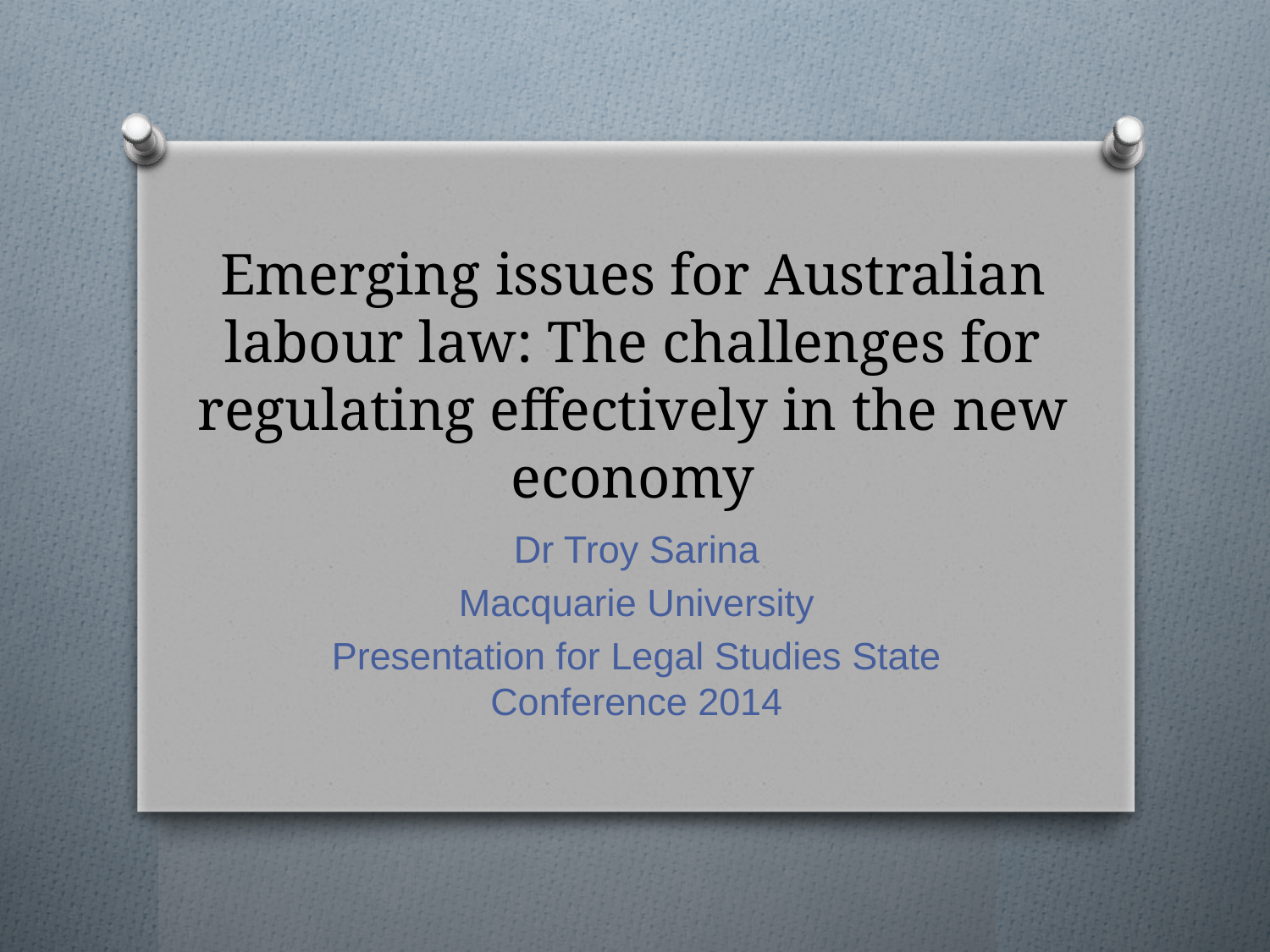

# Emerging issues for Australian labour law: The challenges for regulating effectively in the new economy
Dr Troy Sarina
Macquarie University
Presentation for Legal Studies State Conference 2014